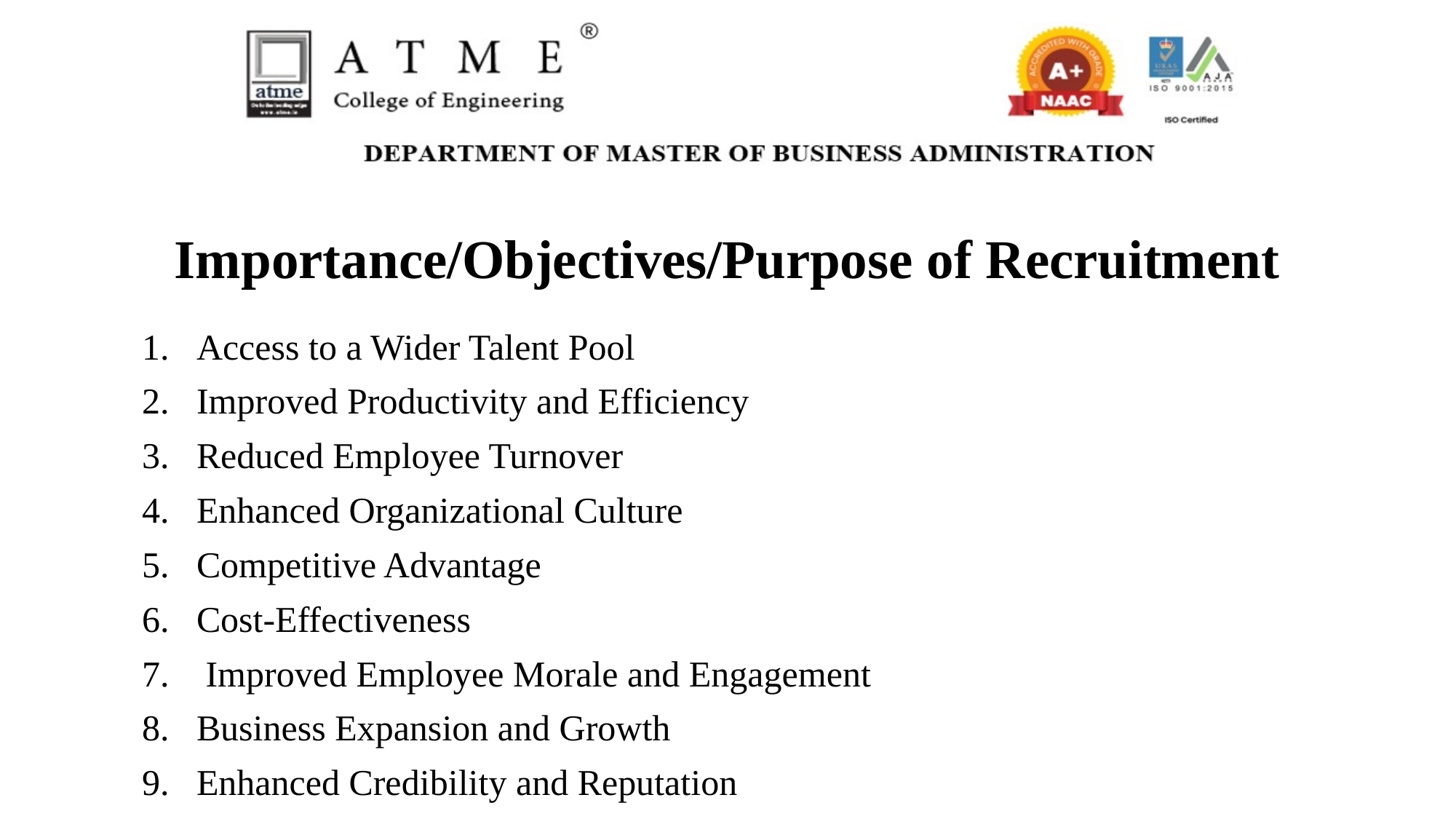

# Importance/Objectives/Purpose of Recruitment
Access to a Wider Talent Pool
Improved Productivity and Efficiency
Reduced Employee Turnover
Enhanced Organizational Culture
Competitive Advantage
Cost-Effectiveness
 Improved Employee Morale and Engagement
Business Expansion and Growth
Enhanced Credibility and Reputation